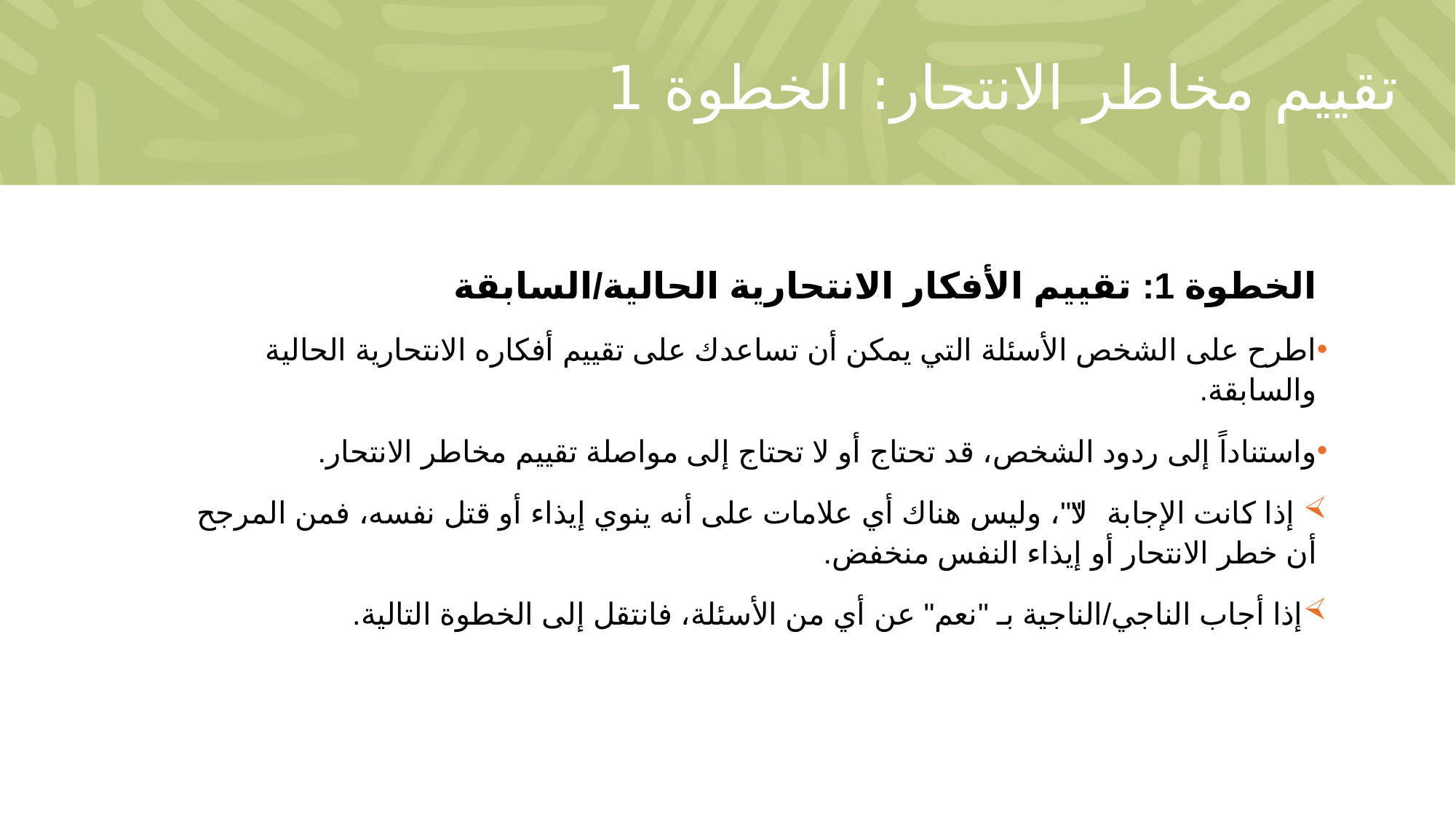

# تقييم مخاطر الانتحار: الخطوة 1
الخطوة 1: تقييم الأفكار الانتحارية الحالية/السابقة
اطرح على الشخص الأسئلة التي يمكن أن تساعدك على تقييم أفكاره الانتحارية الحالية والسابقة.
واستناداً إلى ردود الشخص، قد تحتاج أو لا تحتاج إلى مواصلة تقييم مخاطر الانتحار.
 إذا كانت الإجابة "لا"، وليس هناك أي علامات على أنه ينوي إيذاء أو قتل نفسه، فمن المرجح أن خطر الانتحار أو إيذاء النفس منخفض.
إذا أجاب الناجي/الناجية بـ "نعم" عن أي من الأسئلة، فانتقل إلى الخطوة التالية.